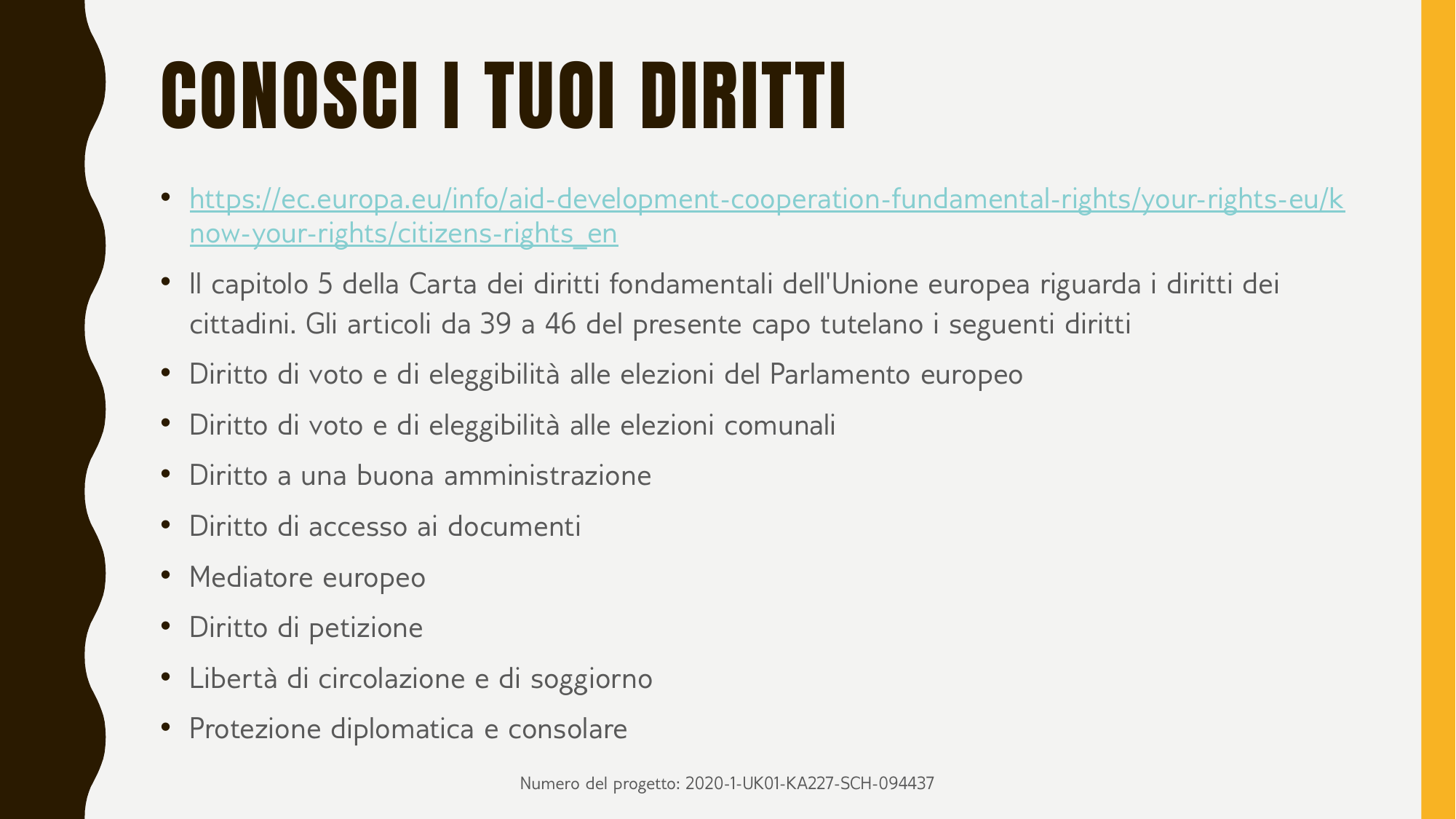

# CONOSCI I TUOI DIRITTI

https://ec.europa.eu/info/aid-development-cooperation-fundamental-rights/your-rights-eu/know-your-rights/citizens-rights_en
Il capitolo 5 della Carta dei diritti fondamentali dell'Unione europea riguarda i diritti dei cittadini. Gli articoli da 39 a 46 del presente capo tutelano i seguenti diritti
Diritto di voto e di eleggibilità alle elezioni del Parlamento europeo
Diritto di voto e di eleggibilità alle elezioni comunali
Diritto a una buona amministrazione
Diritto di accesso ai documenti
Mediatore europeo
Diritto di petizione
Libertà di circolazione e di soggiorno
Protezione diplomatica e consolare

Numero del progetto: 2020-1-UK01-KA227-SCH-094437